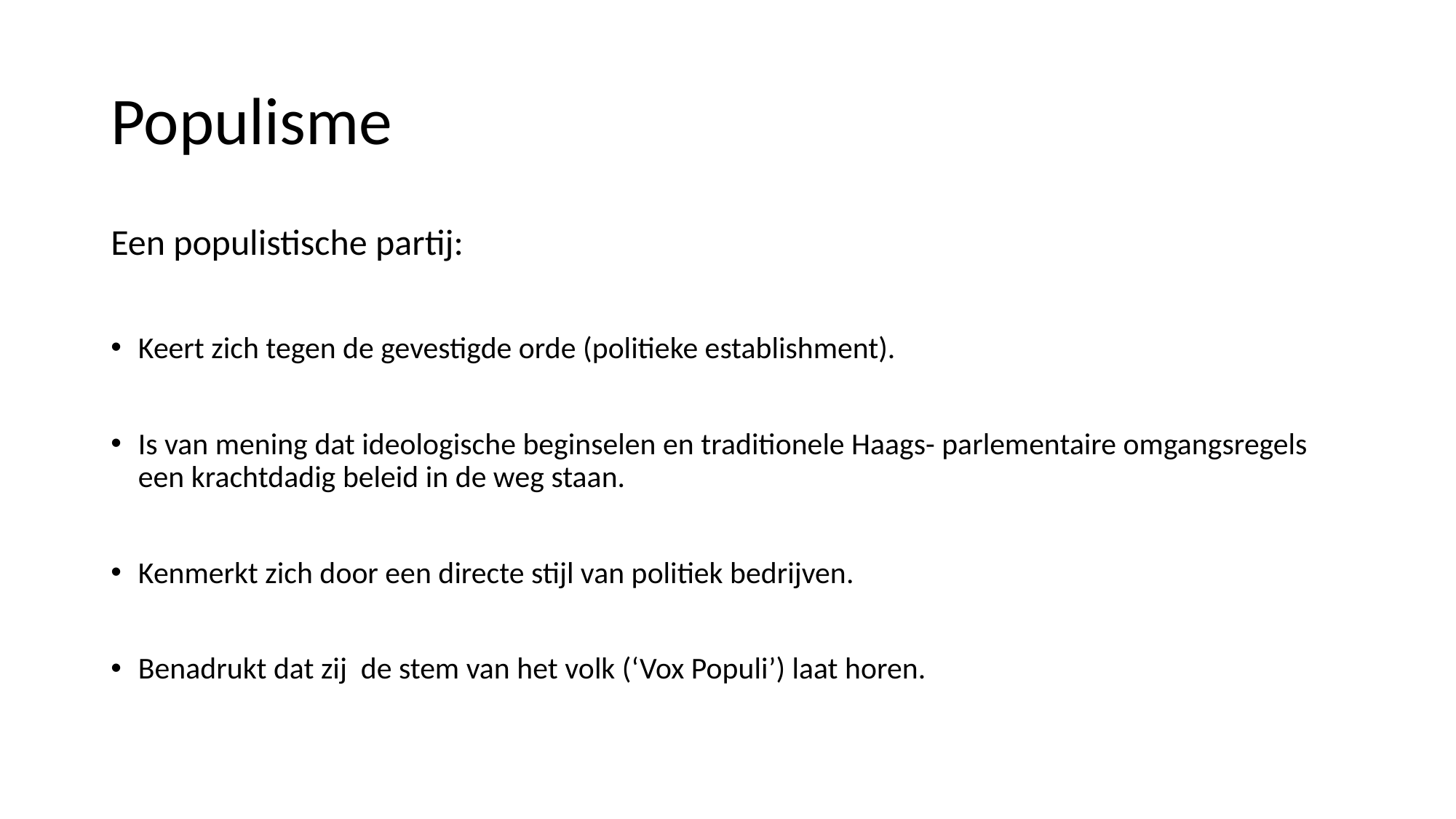

# Populisme
Een populistische partij:

Keert zich tegen de gevestigde orde (politieke establishment).

Is van mening dat ideologische beginselen en traditionele Haags- parlementaire omgangsregels een krachtdadig beleid in de weg staan.

Kenmerkt zich door een directe stijl van politiek bedrijven.

Benadrukt dat zij  de stem van het volk (‘Vox Populi’) laat horen.